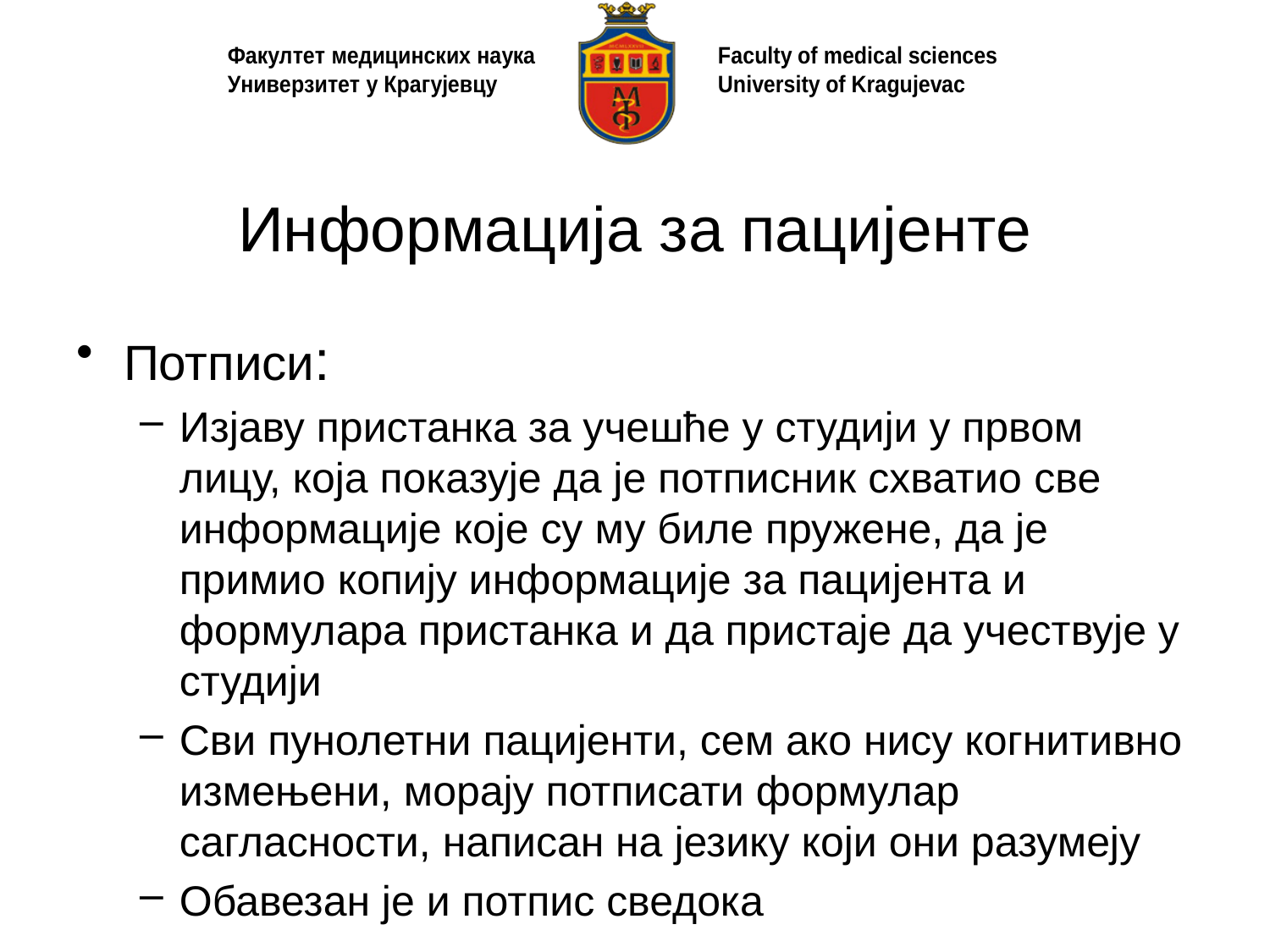

# Информација за пацијенте
Потписи:
Изјаву пристанка за учешће у студији у првом лицу, која показује да је потписник схватио све информације које су му биле пружене, да је примио копију информације за пацијента и формулара пристанка и да пристаје да учествује у студији
Сви пунолетни пацијенти, сем ако нису когнитивно измењени, морају потписати формулар сагласности, написан на језику који они разумеју
Обавезан је и потпис сведока